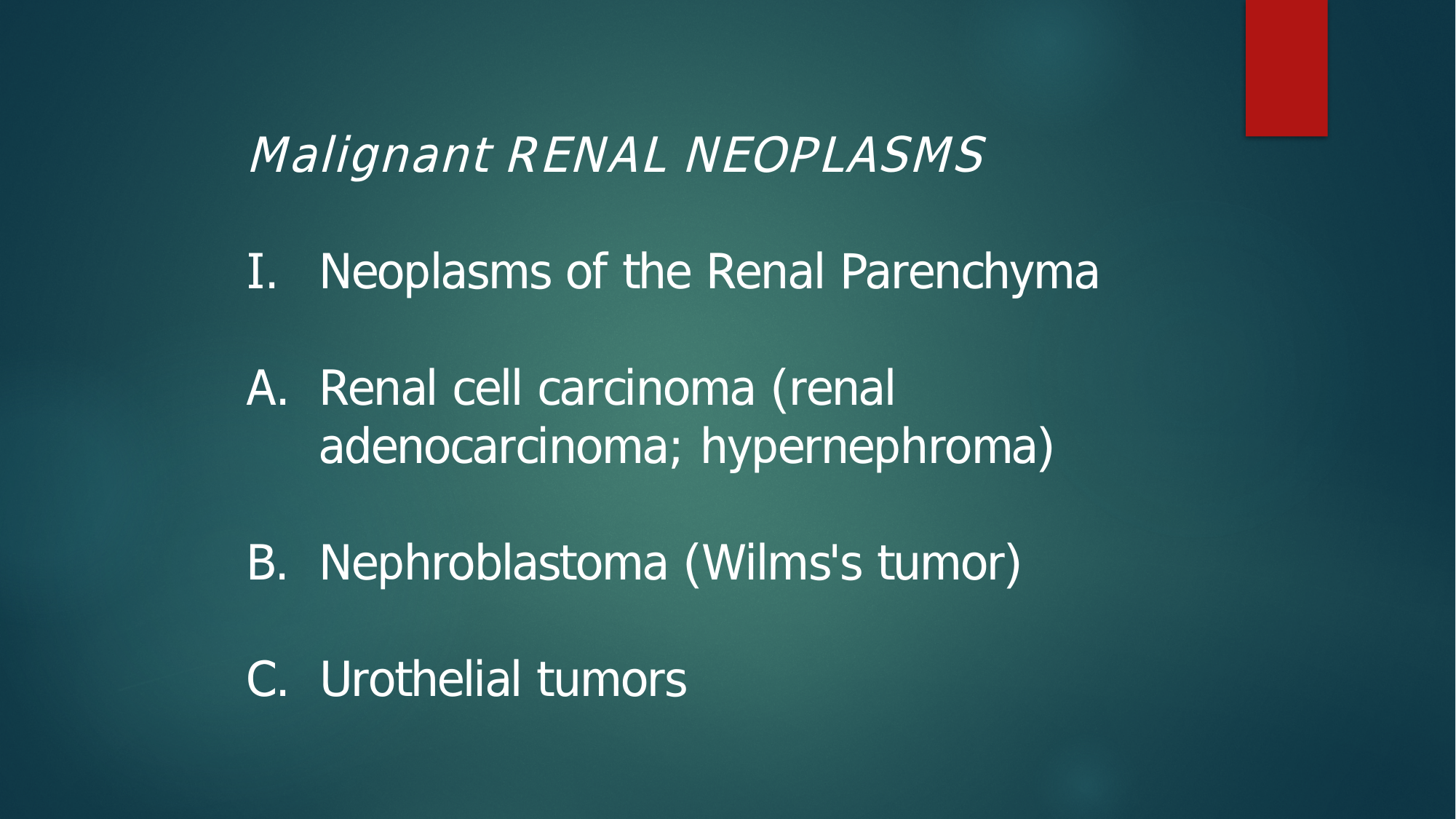

Malignant RENAL NEOPLASMS

Neoplasms of the Renal Parenchyma

Renal cell carcinoma (renal adenocarcinoma; hypernephroma)

Nephroblastoma (Wilms's tumor)

Urothelial tumors